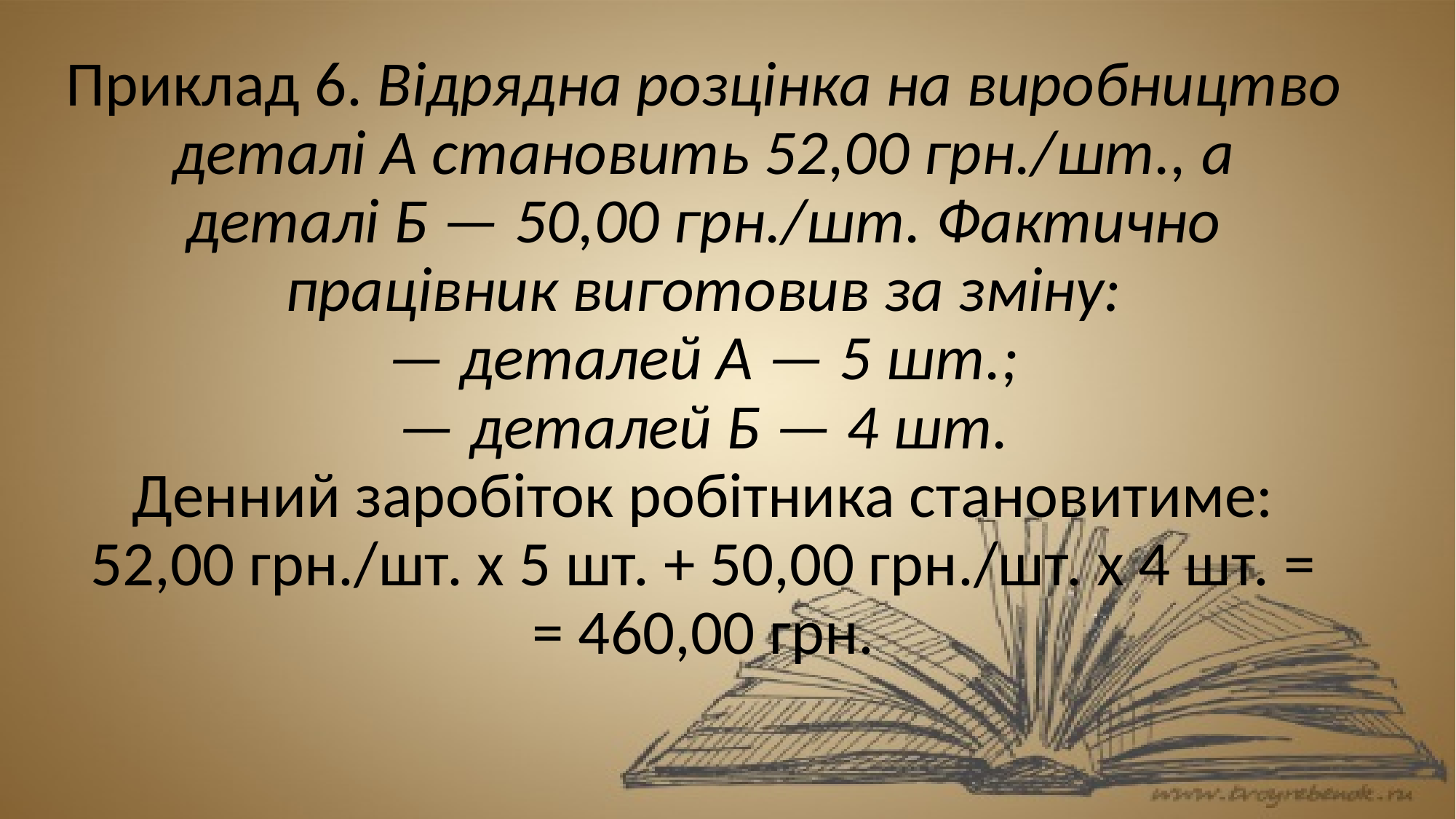

# Приклад 6. Відрядна розцінка на виробництво деталі А становить 52,00 грн./шт., а деталі Б — 50,00 грн./шт. Фактично працівник виготовив за зміну: — деталей А — 5 шт.; — деталей Б — 4 шт. Денний заробіток робітника становитиме: 52,00 грн./шт. х 5 шт. + 50,00 грн./шт. х 4 шт. = = 460,00 грн.